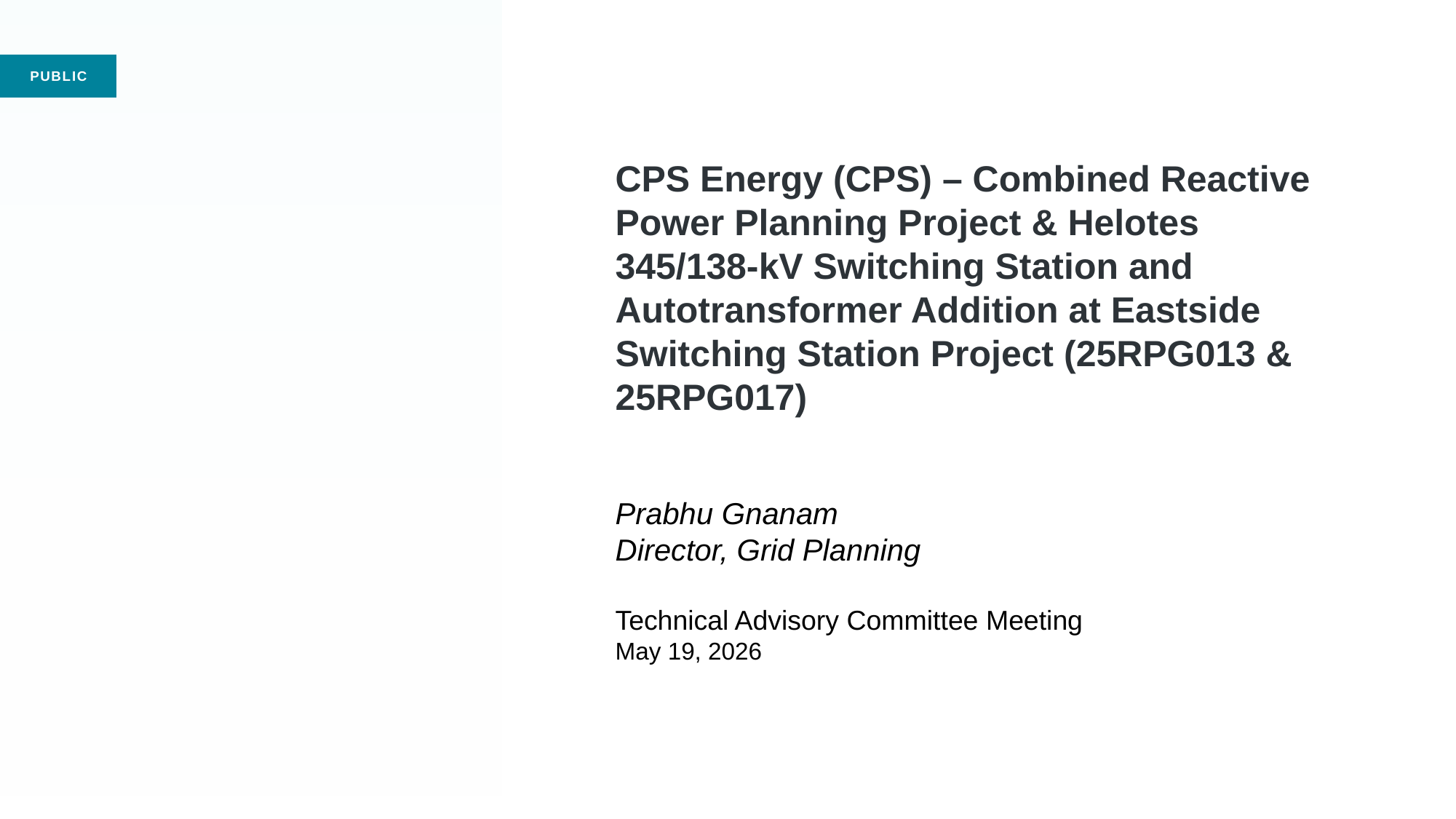

# CPS Energy (CPS) – Combined Reactive Power Planning Project & Helotes 345/138-kV Switching Station and Autotransformer Addition at Eastside Switching Station Project (25RPG013 & 25RPG017) Prabhu Gnanam Director, Grid Planning Technical Advisory Committee Meeting May 19, 2026